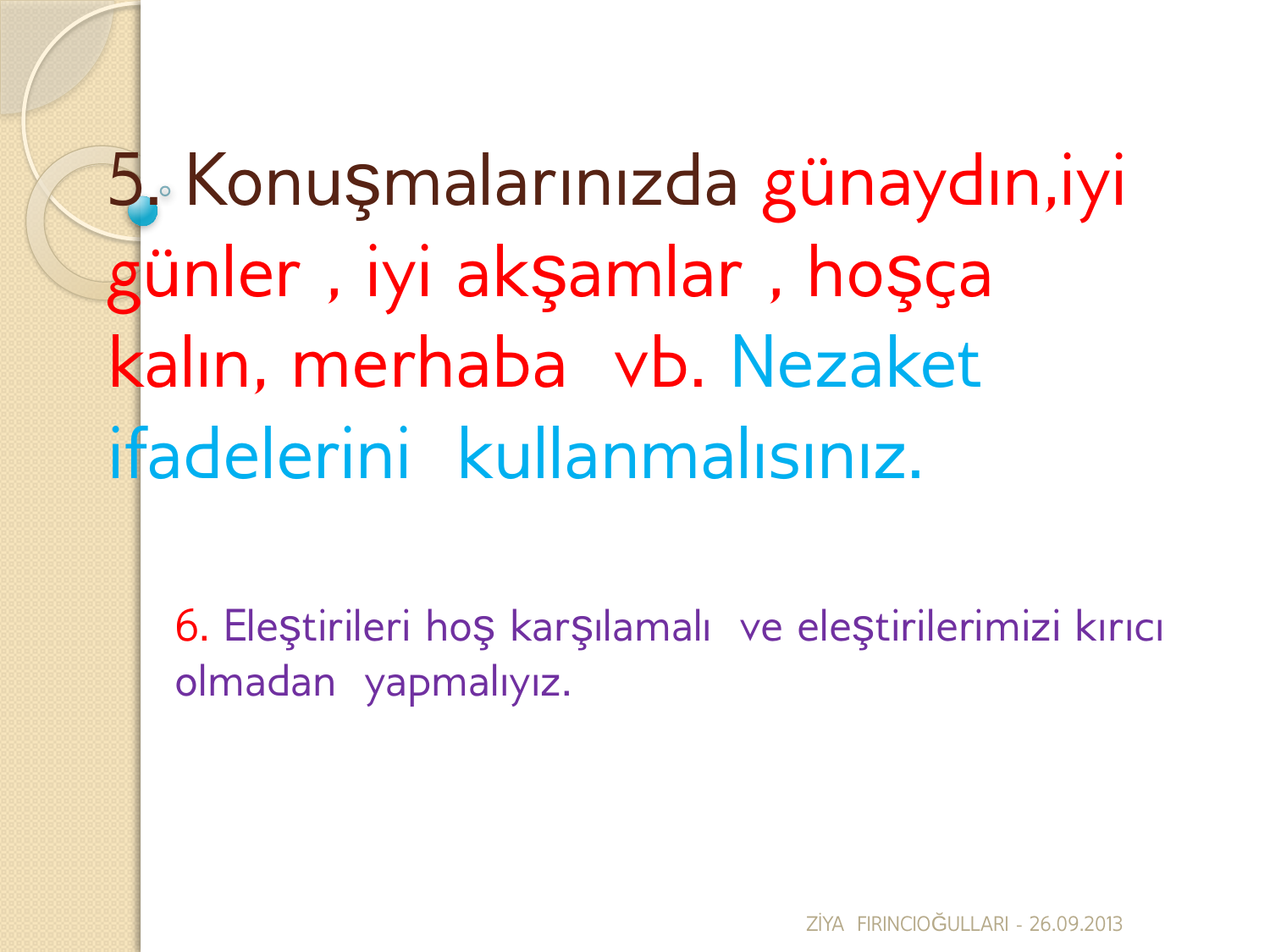

# 5. Konuşmalarınızda günaydın,iyi günler , iyi akşamlar , hoşça  kalın, merhaba  vb. Nezaket ifadelerini  kullanmalısınız.
6. Eleştirileri hoş karşılamalı  ve eleştirilerimizi kırıcı olmadan  yapmalıyız.
ZİYA  FIRINCIOĞULLARI - 26.09.2013